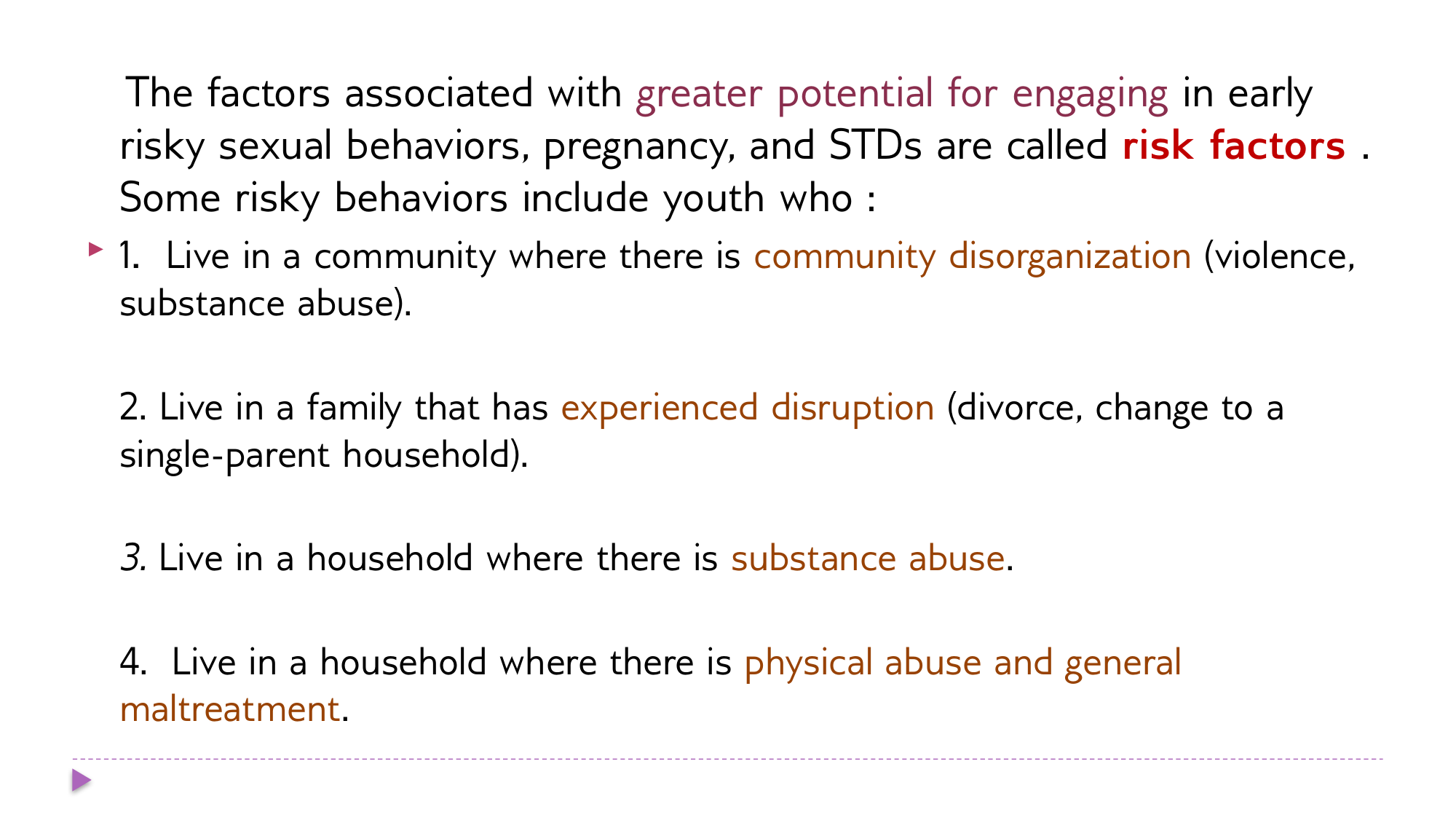

The factors associated with greater potential for engaging in early risky sexual behaviors, pregnancy, and STDs are called risk factors . Some risky behaviors include youth who :
1.  Live in a community where there is community disorganization (violence, substance abuse).
2. Live in a family that has experienced disruption (divorce, change to a single-parent household).
3. Live in a household where there is substance abuse.
4.  Live in a household where there is physical abuse and general maltreatment.